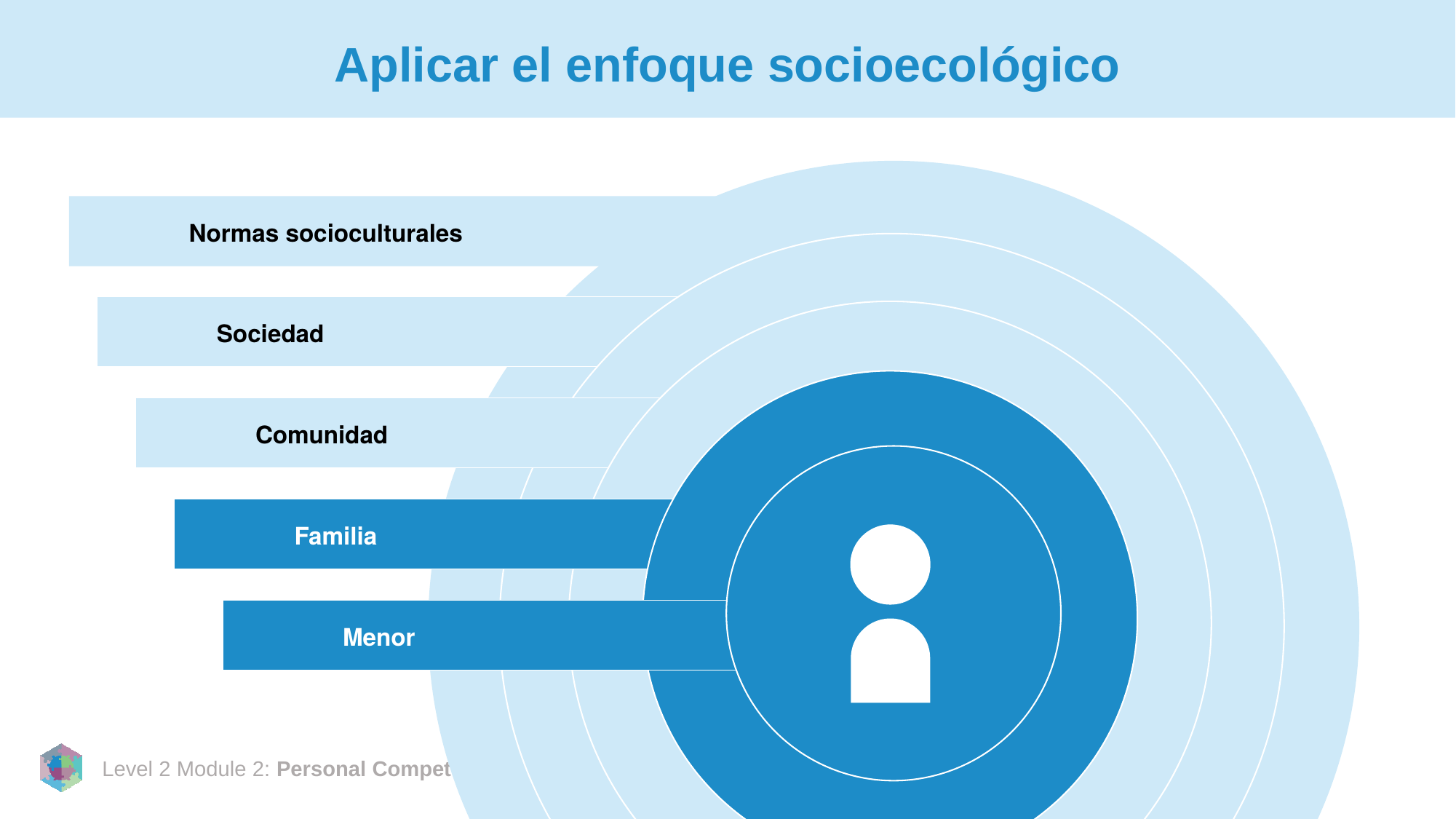

# Aplicar el enfoque socioecológico

	Normas socioculturales

	Sociedad

	Comunidad

	Familia

	Menor